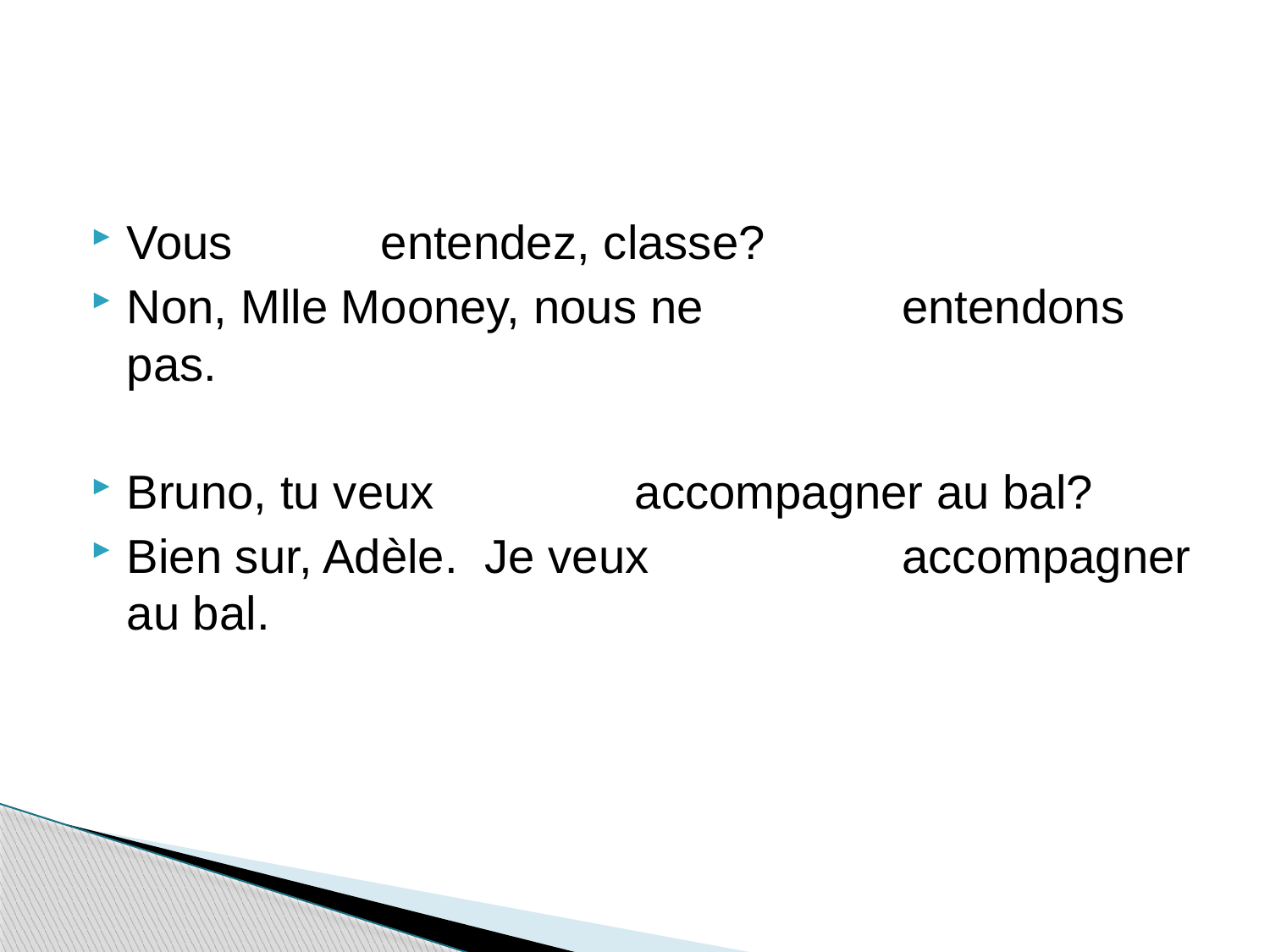

#
Vous 		entendez, classe?
Non, Mlle Mooney, nous ne 		 entendons pas.

Bruno, tu veux 		accompagner au bal?
Bien sur, Adèle.  Je veux 		 accompagner au bal.